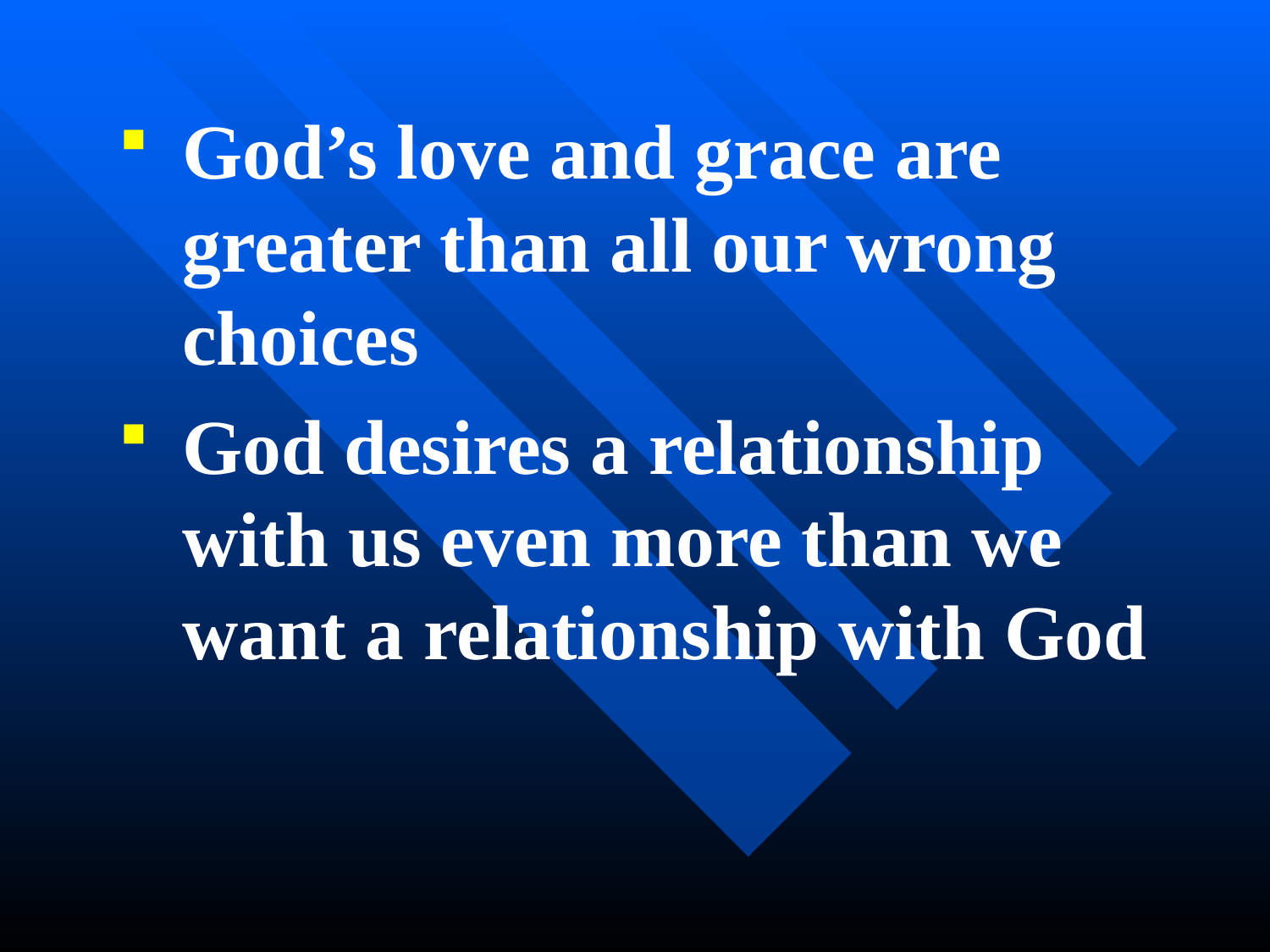

God’s love and grace are greater than all our wrong choices
God desires a relationship with us even more than we want a relationship with God